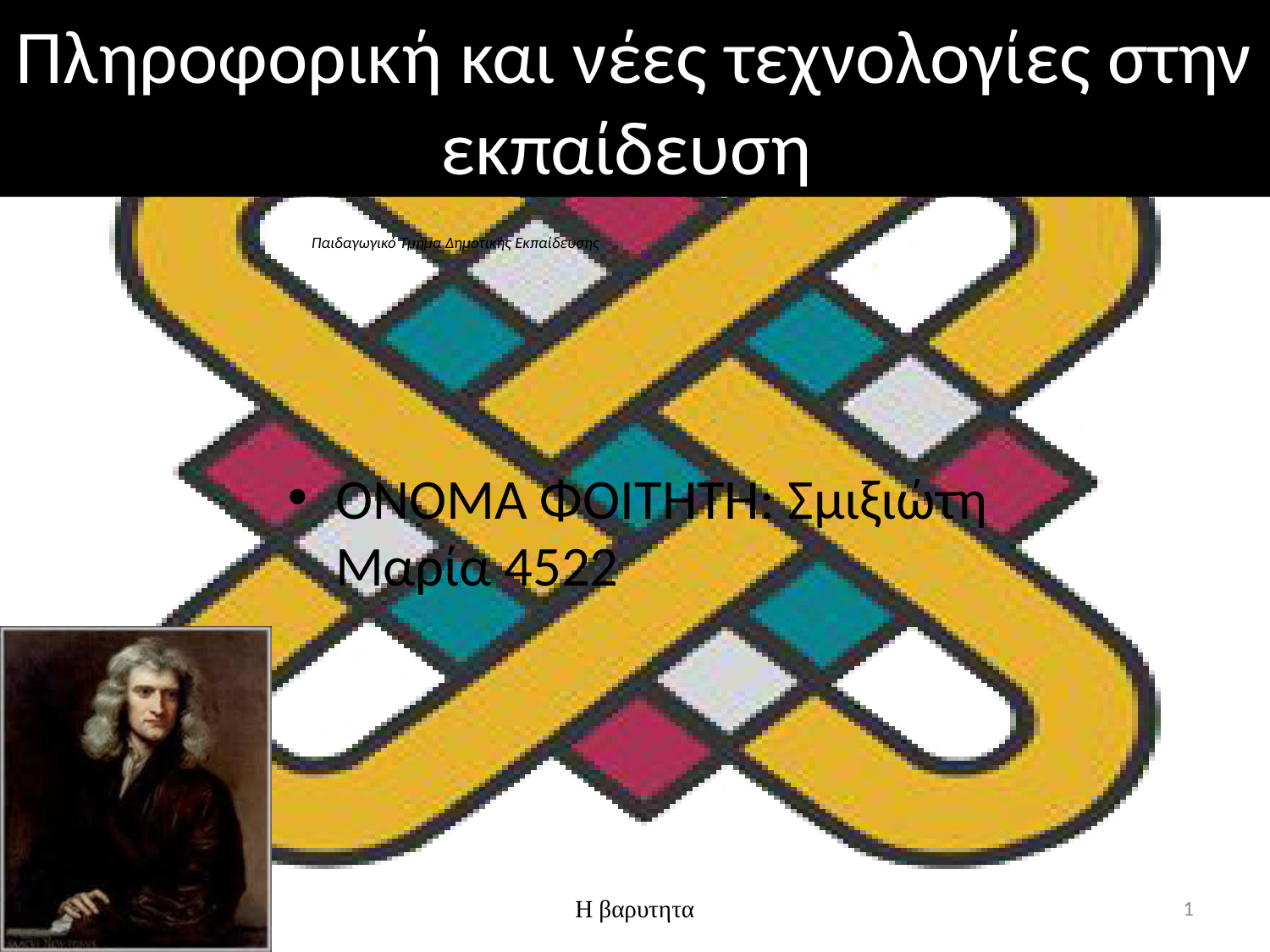

# Πληροφορική και νέες τεχνολογίες στην εκπαίδευση
ΟΝΟΜΑ ΦΟΙΤΗΤΗ: Σμιξιώτη Μαρία 4522
Η βαρυτητα
1